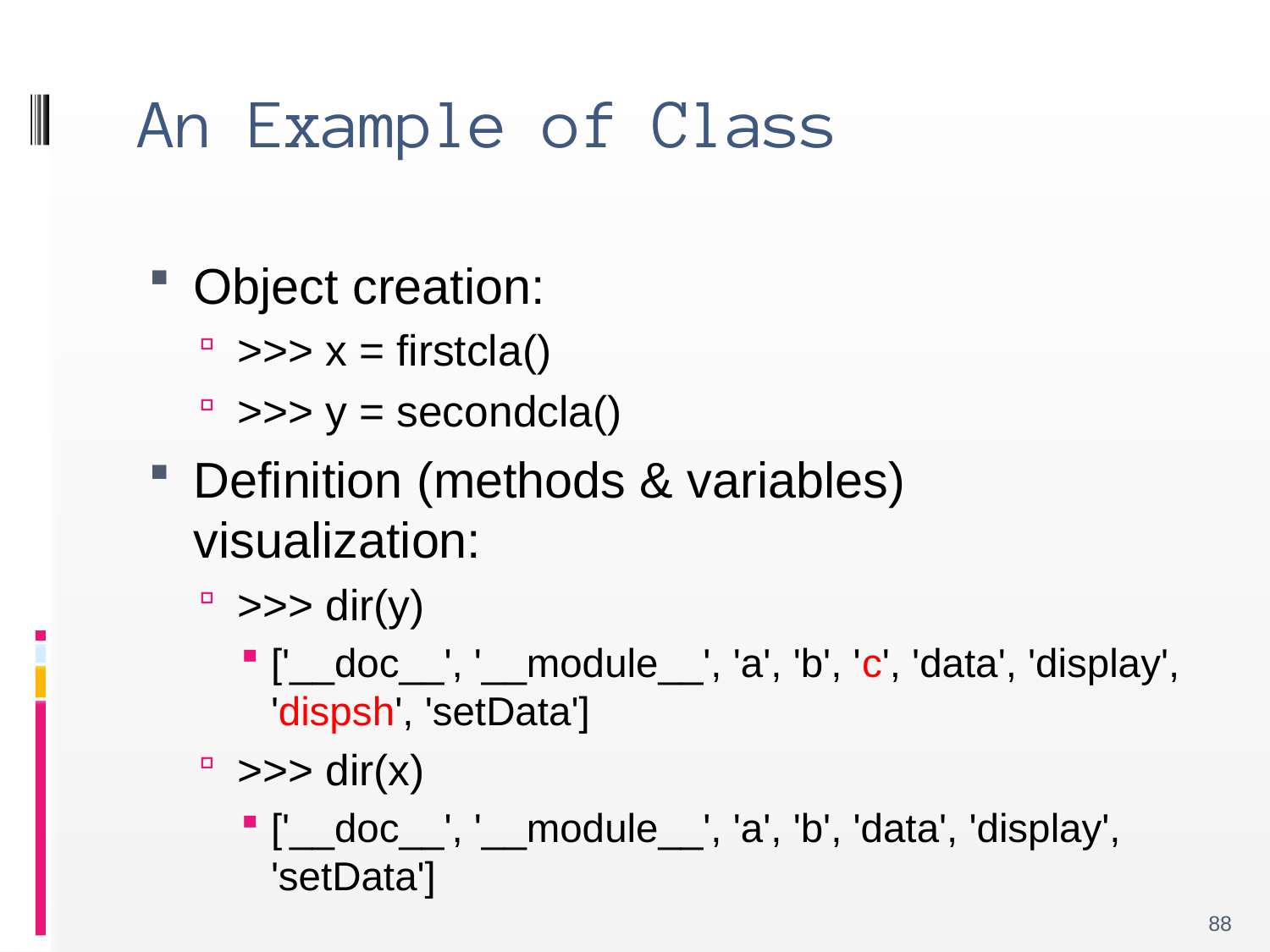

# An Example of Class
Object creation:
>>> x = firstcla()
>>> y = secondcla()
Definition (methods & variables) visualization:
>>> dir(y)
['__doc__', '__module__', 'a', 'b', 'c', 'data', 'display', 'dispsh', 'setData']
>>> dir(x)
['__doc__', '__module__', 'a', 'b', 'data', 'display', 'setData']

88